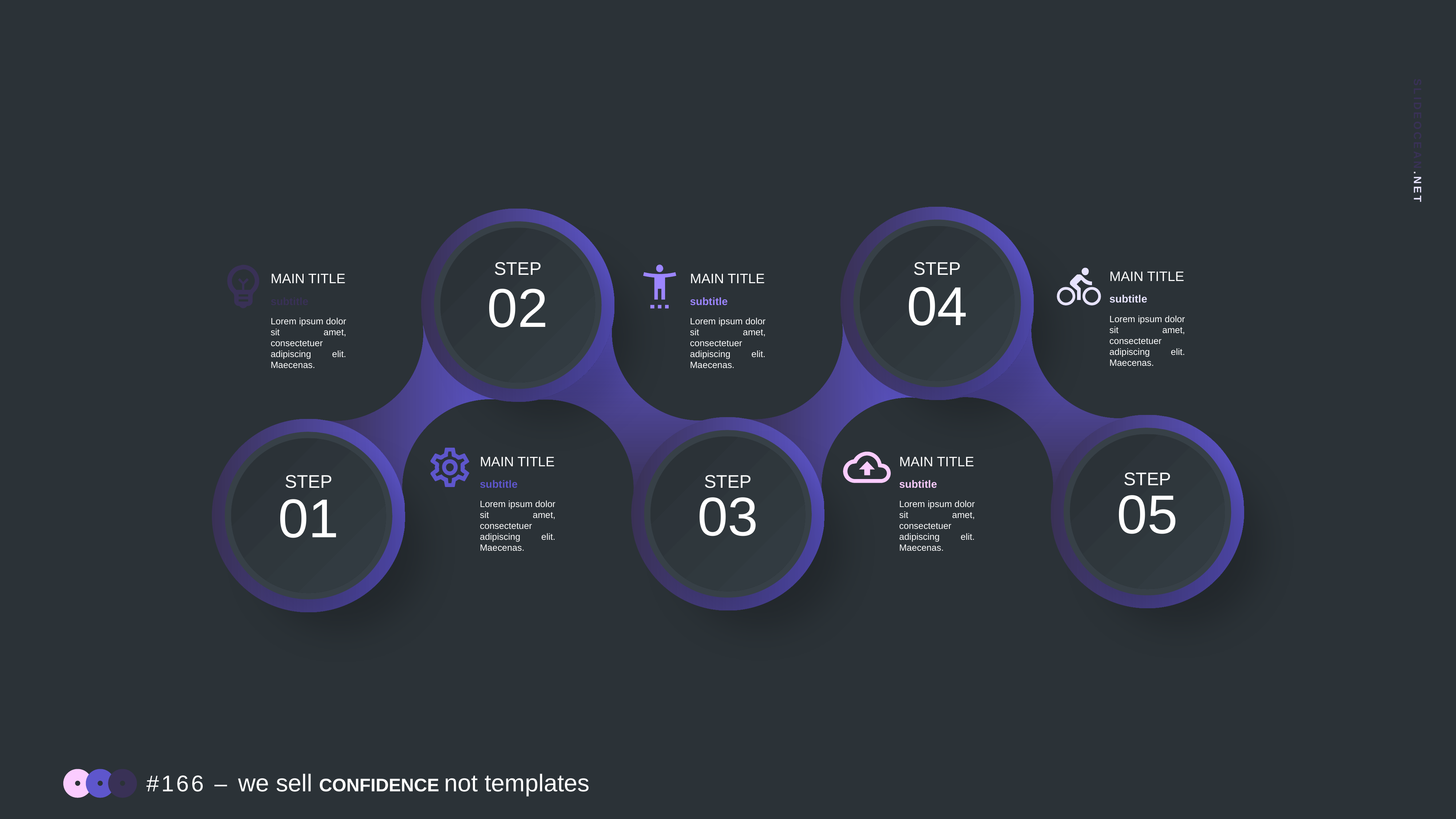

04
STEP

02
STEP

MAIN TITLE
subtitle
Lorem ipsum dolor sit amet, consectetuer adipiscing elit. Maecenas.

MAIN TITLE
subtitle
Lorem ipsum dolor sit amet, consectetuer adipiscing elit. Maecenas.
MAIN TITLE
subtitle
Lorem ipsum dolor sit amet, consectetuer adipiscing elit. Maecenas.

05
STEP

03
STEP

01
STEP

MAIN TITLE
subtitle
Lorem ipsum dolor sit amet, consectetuer adipiscing elit. Maecenas.
MAIN TITLE
subtitle
Lorem ipsum dolor sit amet, consectetuer adipiscing elit. Maecenas.

#166 – we sell CONFIDENCE not templates